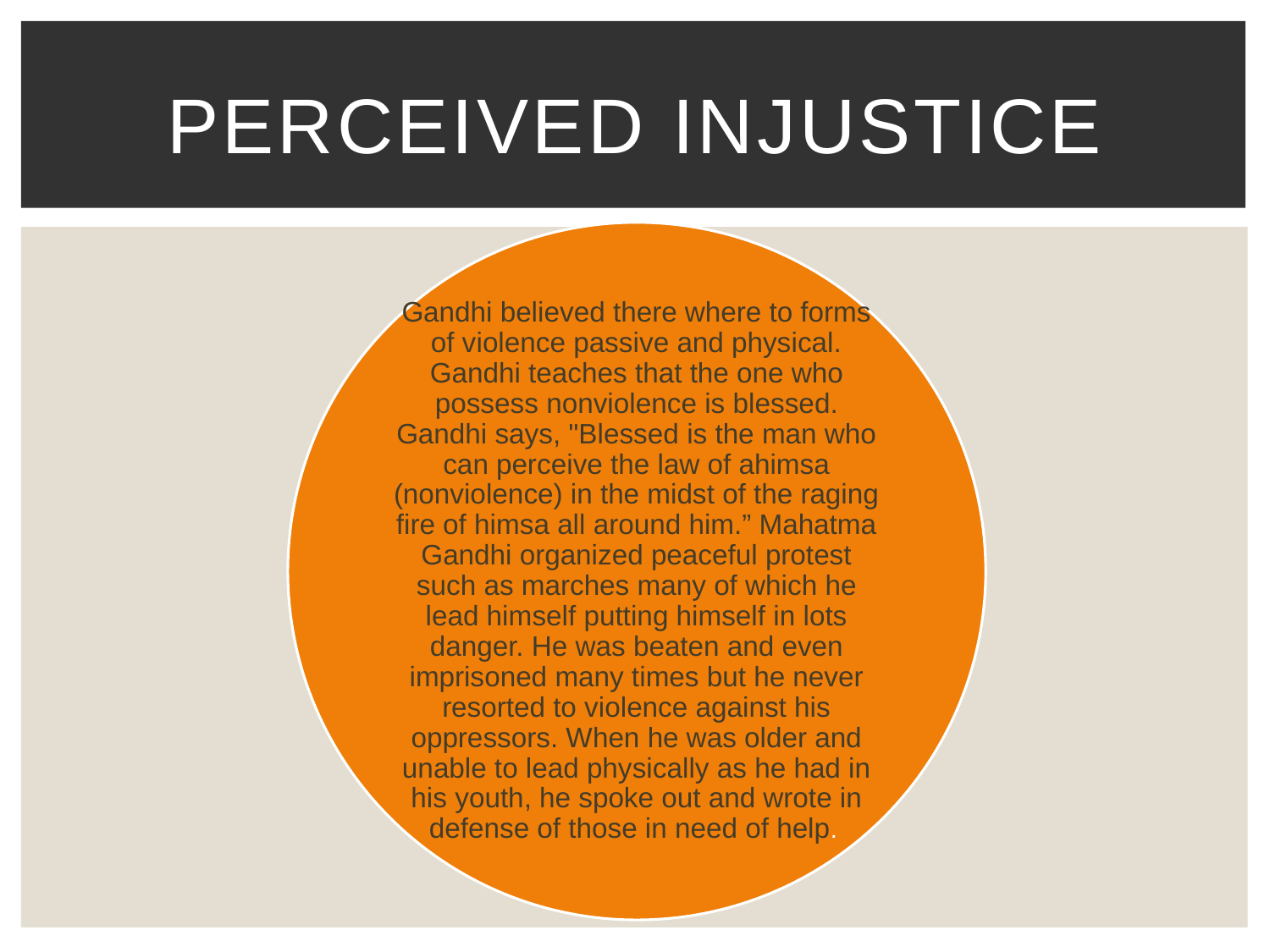

# Perceived Injustice
Gandhi believed there where to forms of violence passive and physical. Gandhi teaches that the one who possess nonviolence is blessed. Gandhi says, "Blessed is the man who can perceive the law of ahimsa (nonviolence) in the midst of the raging fire of himsa all around him.” Mahatma Gandhi organized peaceful protest such as marches many of which he lead himself putting himself in lots danger. He was beaten and even imprisoned many times but he never resorted to violence against his oppressors. When he was older and unable to lead physically as he had in his youth, he spoke out and wrote in defense of those in need of help.